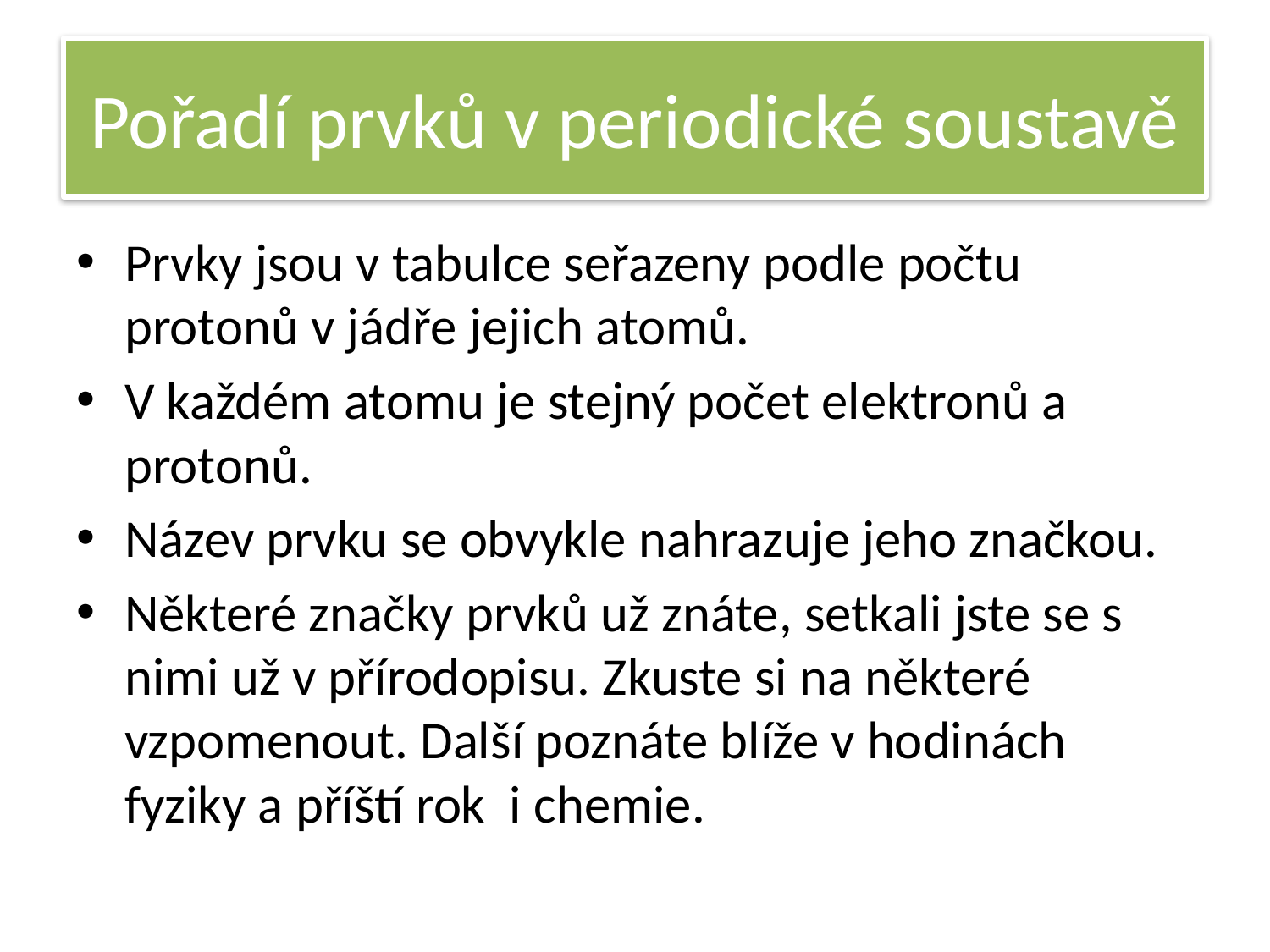

# Pořadí prvků v periodické soustavě
Prvky jsou v tabulce seřazeny podle počtu protonů v jádře jejich atomů.
V každém atomu je stejný počet elektronů a protonů.
Název prvku se obvykle nahrazuje jeho značkou.
Některé značky prvků už znáte, setkali jste se s nimi už v přírodopisu. Zkuste si na některé vzpomenout. Další poznáte blíže v hodinách fyziky a příští rok  i chemie.